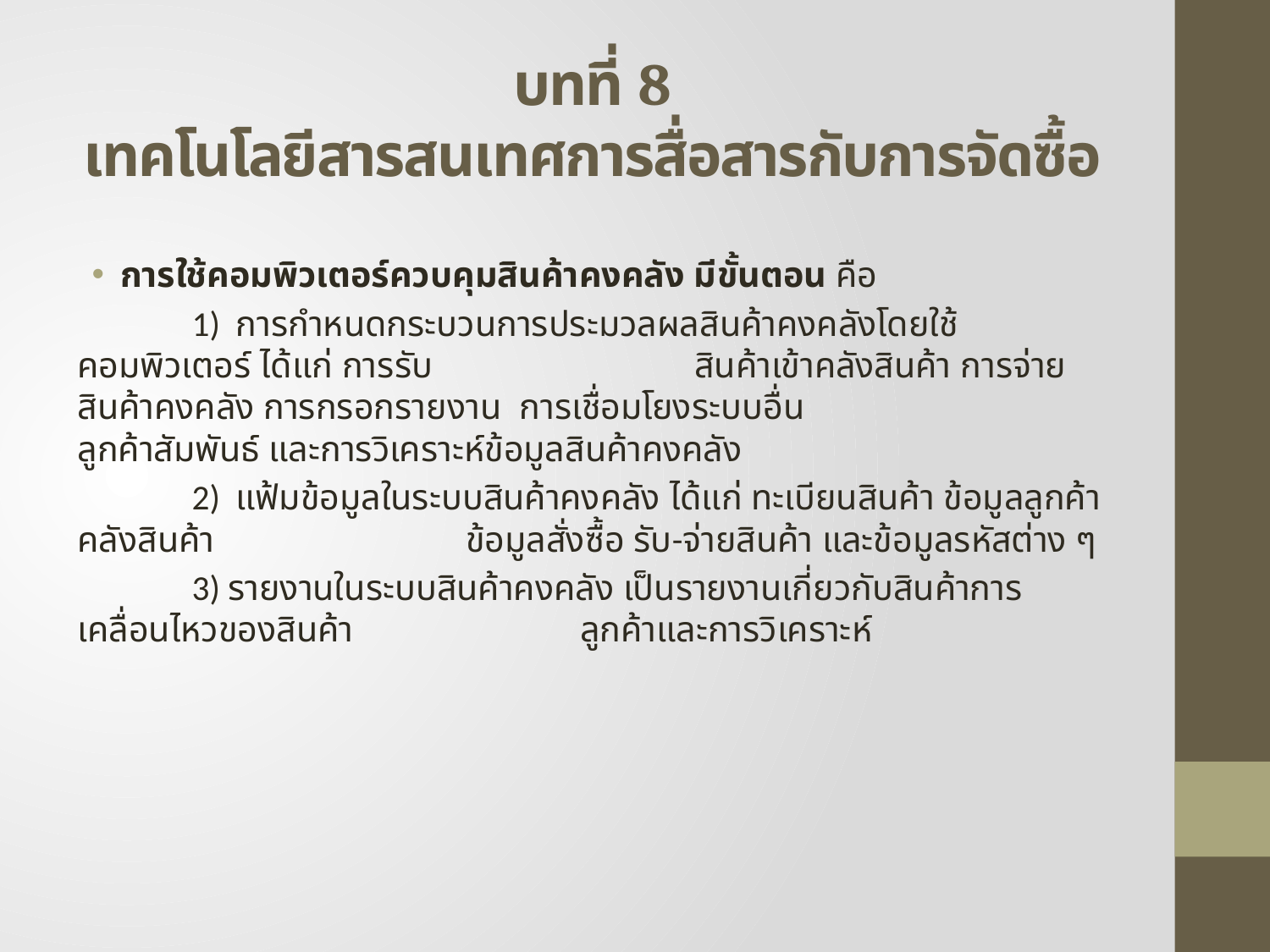

# บทที่ 8 เทคโนโลยีสารสนเทศการสื่อสารกับการจัดซื้อ
การใช้คอมพิวเตอร์ควบคุมสินค้าคงคลัง มีขั้นตอน คือ
	1)  การกำหนดกระบวนการประมวลผลสินค้าคงคลังโดยใช้คอมพิวเตอร์ ได้แก่ การรับ	     	     สินค้าเข้าคลังสินค้า การจ่ายสินค้าคงคลัง การกรอกรายงาน  การเชื่อมโยงระบบอื่น 	   	     ลูกค้าสัมพันธ์ และการวิเคราะห์ข้อมูลสินค้าคงคลัง
	2)  แฟ้มข้อมูลในระบบสินค้าคงคลัง ได้แก่ ทะเบียนสินค้า ข้อมูลลูกค้า คลังสินค้า                	     ข้อมูลสั่งซื้อ รับ-จ่ายสินค้า และข้อมูลรหัสต่าง ๆ
	3) รายงานในระบบสินค้าคงคลัง เป็นรายงานเกี่ยวกับสินค้าการเคลื่อนไหวของสินค้า 	   	     ลูกค้าและการวิเคราะห์